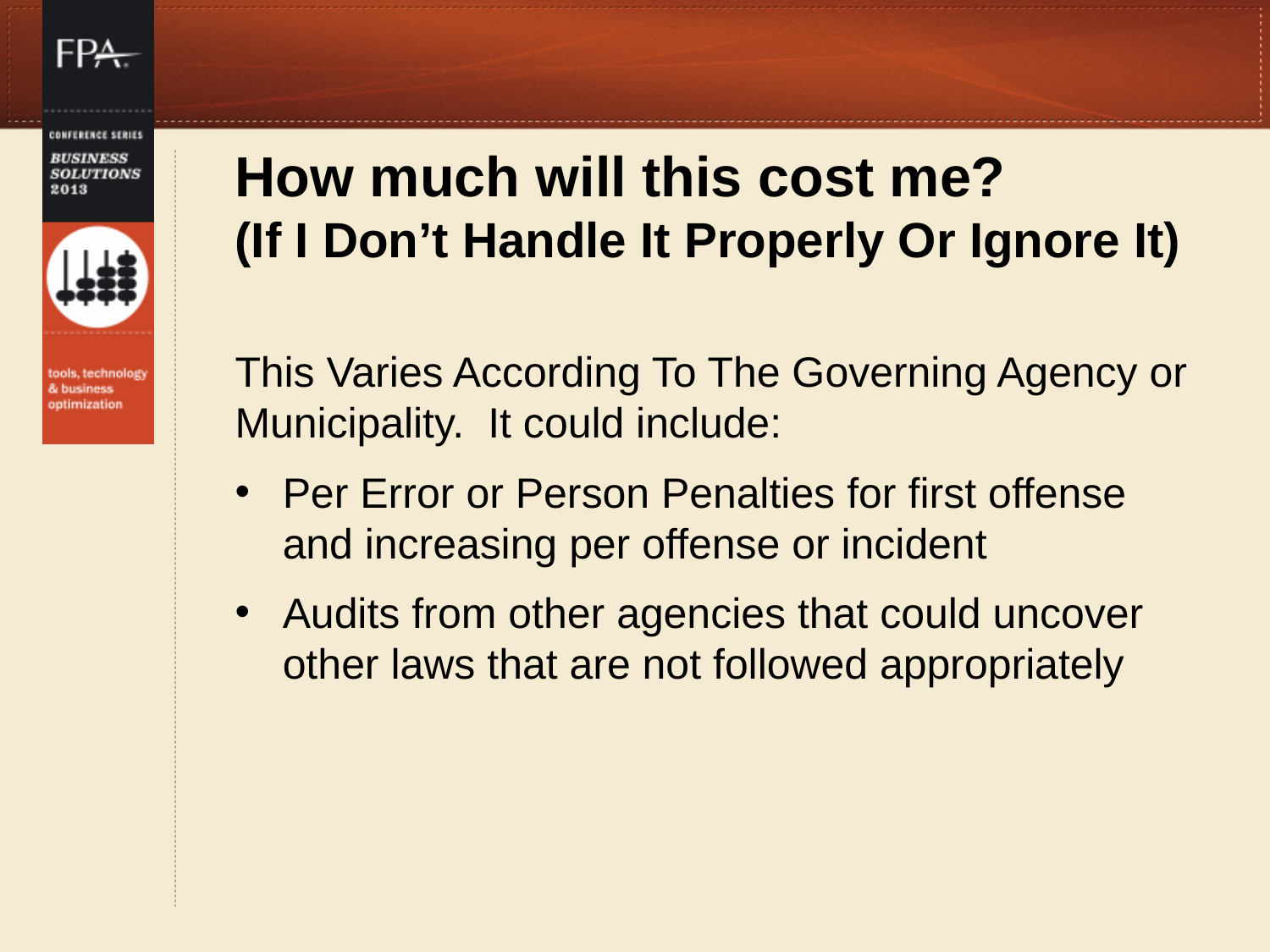

# How much will this cost me?           (If I Don’t Handle It Properly Or Ignore It)
This Varies According To The Governing Agency or Municipality.  It could include:
Per Error or Person Penalties for first offense and increasing per offense or incident
Audits from other agencies that could uncover other laws that are not followed appropriately